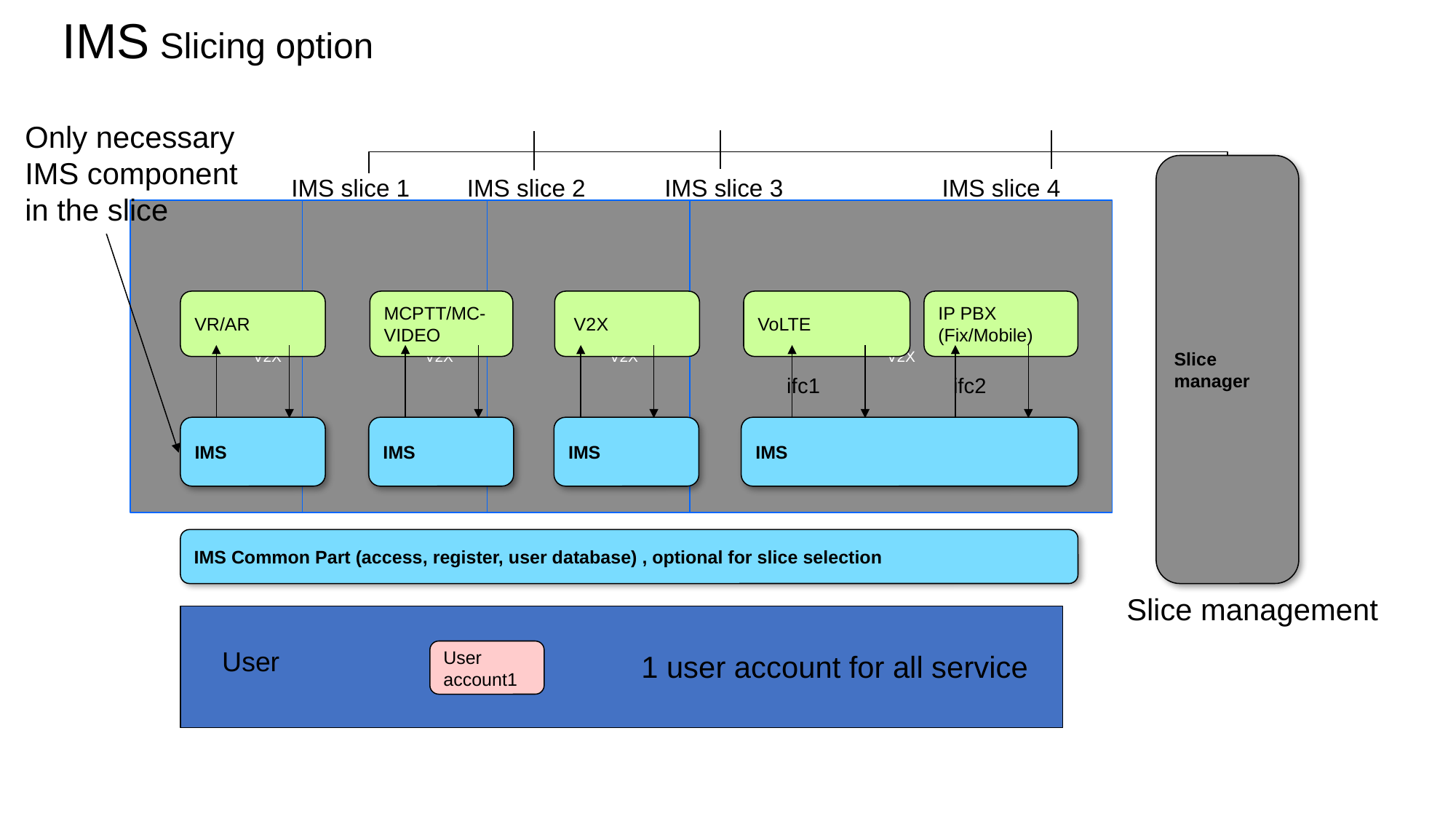

# IMS Slicing option
Only necessary IMS component in the slice
Slice manager
IMS slice 1
IMS slice 2
IMS slice 3
IMS slice 4
V2X
V2X
V2X
V2X
VR/AR
MCPTT/MC-VIDEO
 V2X
VoLTE
IP PBX
(Fix/Mobile)
ifc1
ifc2
IMS
IMS
IMS
IMS
IMS Common Part (access, register, user database) , optional for slice selection
Slice management

User
User account1
1 user account for all service